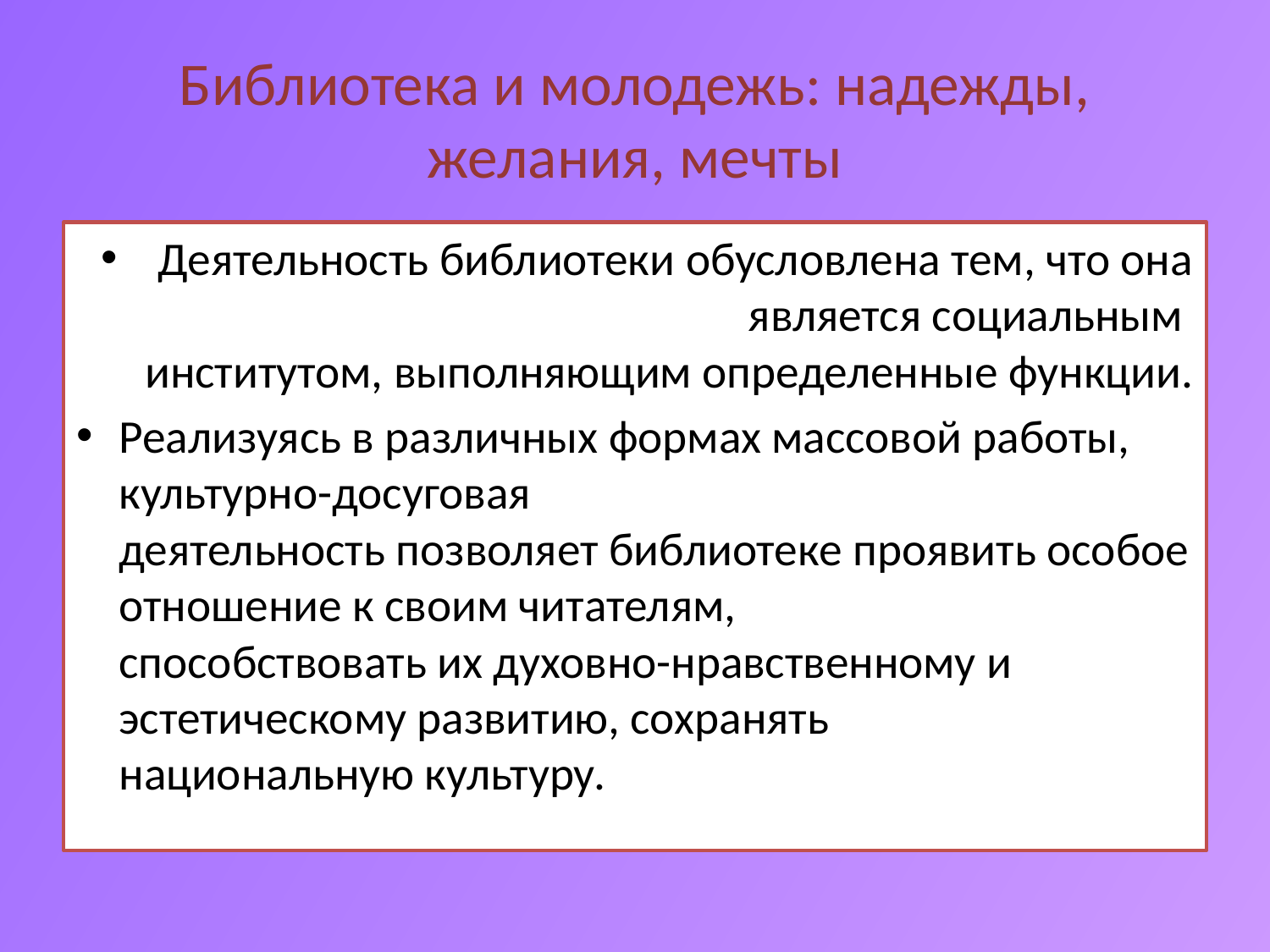

# Библиотека и молодежь: надежды, желания, мечты
Деятельность библиотеки обусловлена тем, что она является социальным 
институтом, выполняющим определенные функции.
Реализуясь в различных формах массовой работы, культурно-досуговая 
деятельность позволяет библиотеке проявить особое отношение к своим читателям, 
способствовать их духовно-нравственному и эстетическому развитию, сохранять 
национальную культуру.